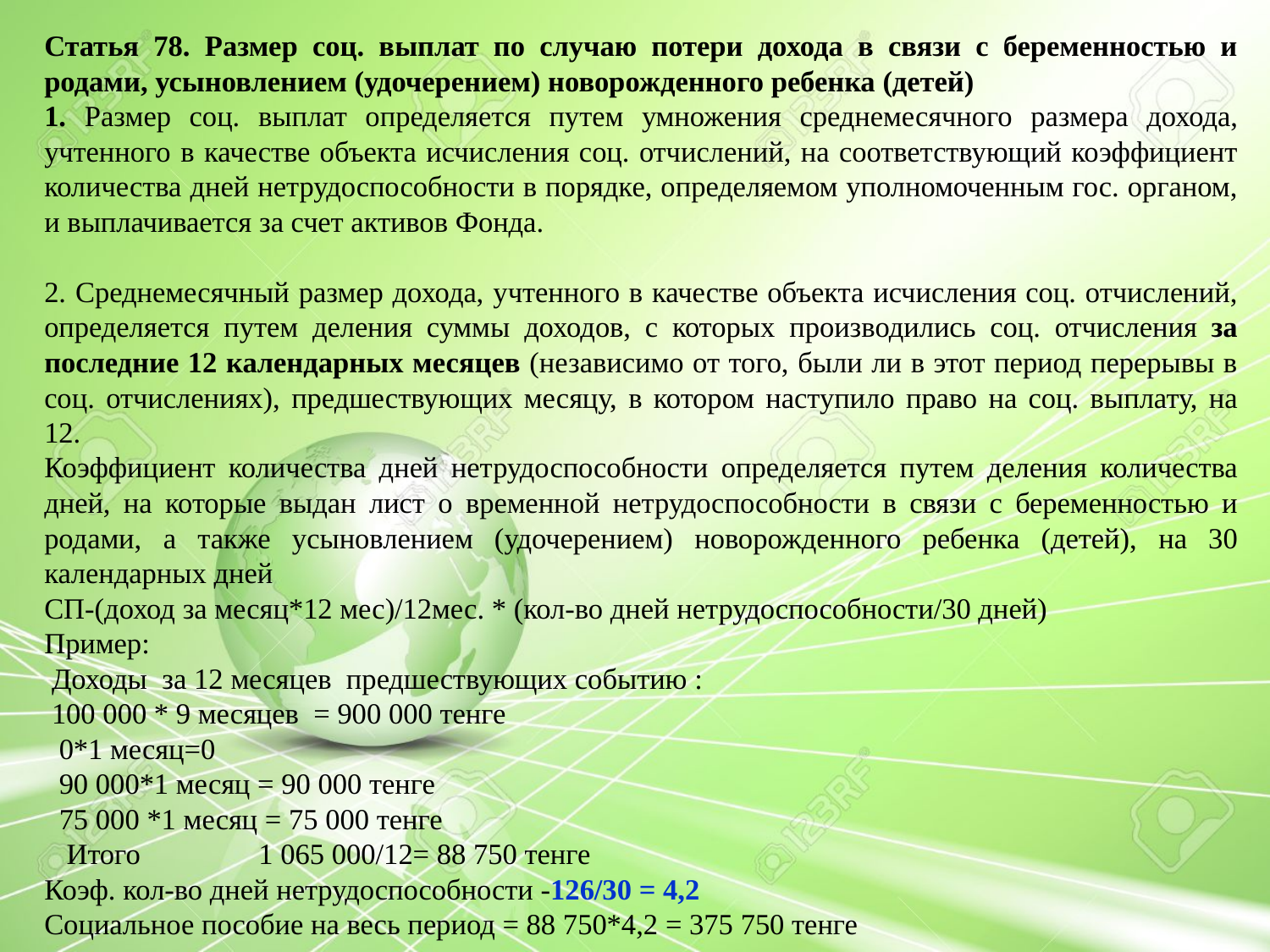

Статья 78. Размер соц. выплат по случаю потери дохода в связи с беременностью и родами, усыновлением (удочерением) новорожденного ребенка (детей)
1. Размер соц. выплат определяется путем умножения среднемесячного размера дохода, учтенного в качестве объекта исчисления соц. отчислений, на соответствующий коэффициент количества дней нетрудоспособности в порядке, определяемом уполномоченным гос. органом, и выплачивается за счет активов Фонда.

2. Среднемесячный размер дохода, учтенного в качестве объекта исчисления соц. отчислений, определяется путем деления суммы доходов, с которых производились соц. отчисления за последние 12 календарных месяцев (независимо от того, были ли в этот период перерывы в соц. отчислениях), предшествующих месяцу, в котором наступило право на соц. выплату, на 12.
Коэффициент количества дней нетрудоспособности определяется путем деления количества дней, на которые выдан лист о временной нетрудоспособности в связи с беременностью и родами, а также усыновлением (удочерением) новорожденного ребенка (детей), на 30 календарных дней
СП-(доход за месяц*12 мес)/12мес. * (кол-во дней нетрудоспособности/30 дней)
Пример:
 Доходы  за 12 месяцев  предшествующих событию :
 100 000 * 9 месяцев  = 900 000 тенге
  0*1 месяц=0
  90 000*1 месяц = 90 000 тенге
  75 000 *1 месяц = 75 000 тенге
   Итого                1 065 000/12= 88 750 тенге
Коэф. кол-во дней нетрудоспособности -126/30 = 4,2
Социальное пособие на весь период = 88 750*4,2 = 375 750 тенге